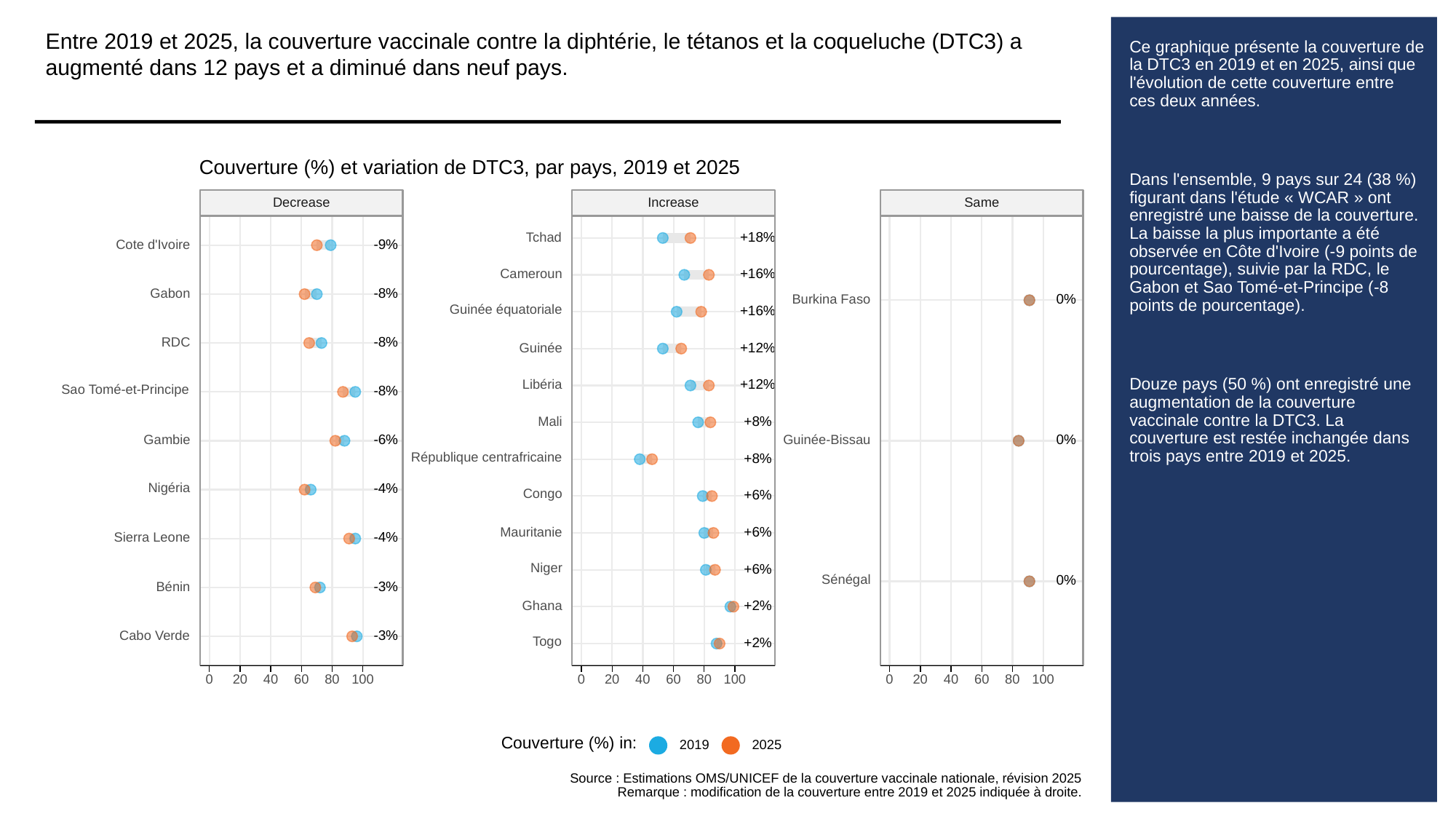

Entre 2019 et 2025, la couverture vaccinale contre la diphtérie, le tétanos et la coqueluche (DTC3) a augmenté dans 12 pays et a diminué dans neuf pays.
# Ce graphique présente la couverture de la DTC3 en 2019 et en 2025, ainsi que l'évolution de cette couverture entre ces deux années.

Dans l'ensemble, 9 pays sur 24 (38 %) figurant dans l'étude « WCAR » ont enregistré une baisse de la couverture. La baisse la plus importante a été observée en Côte d'Ivoire (-9 points de pourcentage), suivie par la RDC, le Gabon et Sao Tomé-et-Principe (-8 points de pourcentage).

Douze pays (50 %) ont enregistré une augmentation de la couverture vaccinale contre la DTC3. La couverture est restée inchangée dans trois pays entre 2019 et 2025.

Couverture (%) et variation de DTC3, par pays, 2019 et 2025

Same
Decrease
Increase

+18%

Tchad

-9%

Cote d'Ivoire

+16%

Cameroun

-8%

Gabon

0%

Burkina Faso

Guinée équatoriale
+16%

-8%

RDC

+12%

Guinée

+12%

Libéria
Sao Tomé-et-Principe

-8%

+8%

Mali

-6%
0%

Gambie
Guinée-Bissau

République centrafricaine
+8%

Nigéria
-4%

Congo

+6%

+6%

Mauritanie

-4%

Sierra Leone

Niger
+6%

Sénégal
0%

-3%

Bénin

+2%

Ghana

-3%

Cabo Verde

Togo

+2%

0
20
40
60
80
100
0
20
40
60
80
100
0
20
40
60
80
100
Couverture (%) in:

2019
2025
Source : Estimations OMS/UNICEF de la couverture vaccinale nationale, révision 2025
Remarque : modification de la couverture entre 2019 et 2025 indiquée à droite.